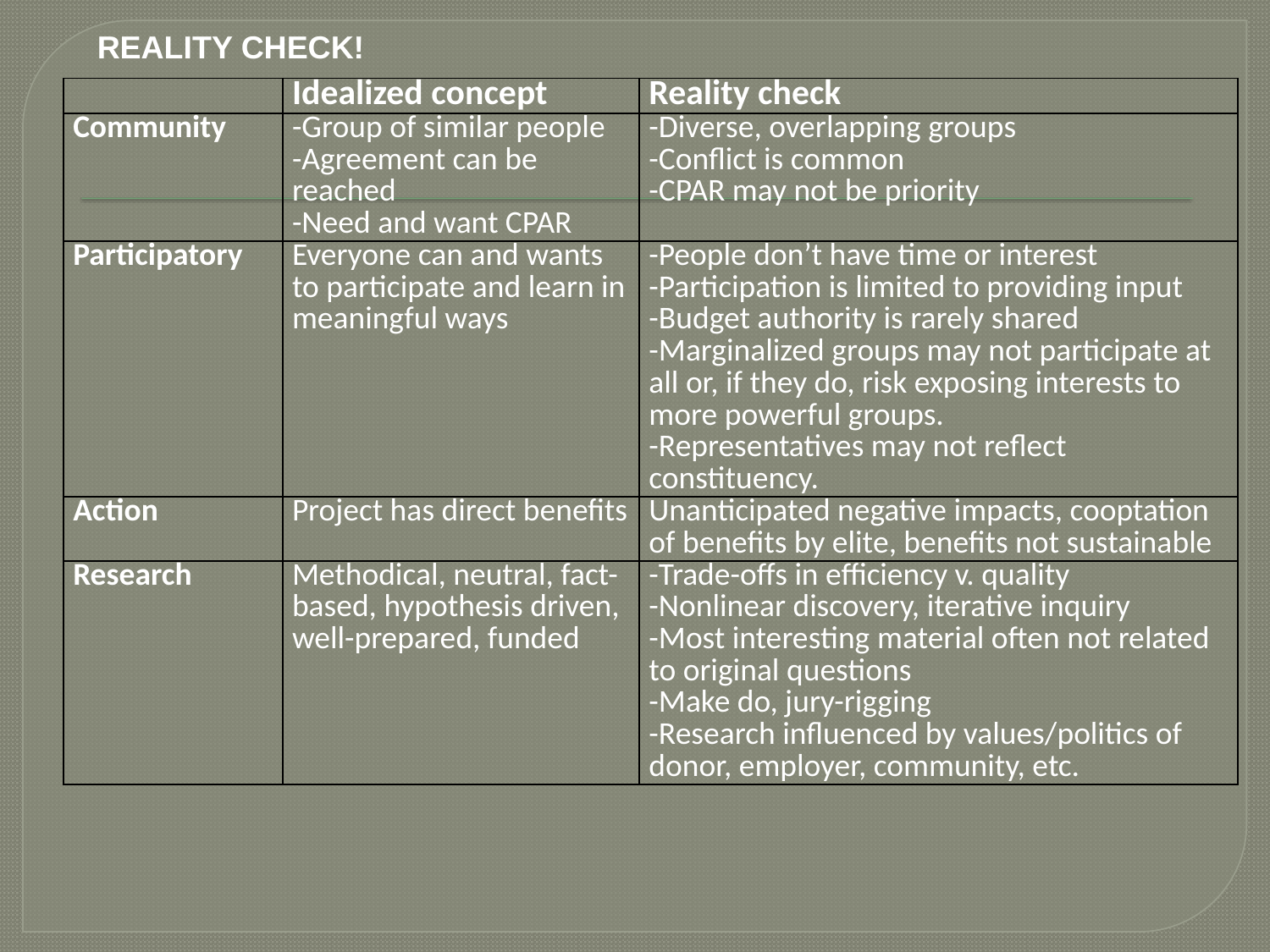

REALITY CHECK!
|  | Idealized concept | Reality check |
| --- | --- | --- |
| Community | -Group of similar people -Agreement can be reached -Need and want CPAR | -Diverse, overlapping groups -Conflict is common -CPAR may not be priority |
| Participatory | Everyone can and wants to participate and learn in meaningful ways | -People don’t have time or interest -Participation is limited to providing input -Budget authority is rarely shared -Marginalized groups may not participate at all or, if they do, risk exposing interests to more powerful groups. -Representatives may not reflect constituency. |
| Action | Project has direct benefits | Unanticipated negative impacts, cooptation of benefits by elite, benefits not sustainable |
| Research | Methodical, neutral, fact-based, hypothesis driven, well-prepared, funded | -Trade-offs in efficiency v. quality -Nonlinear discovery, iterative inquiry -Most interesting material often not related to original questions -Make do, jury-rigging -Research influenced by values/politics of donor, employer, community, etc. |